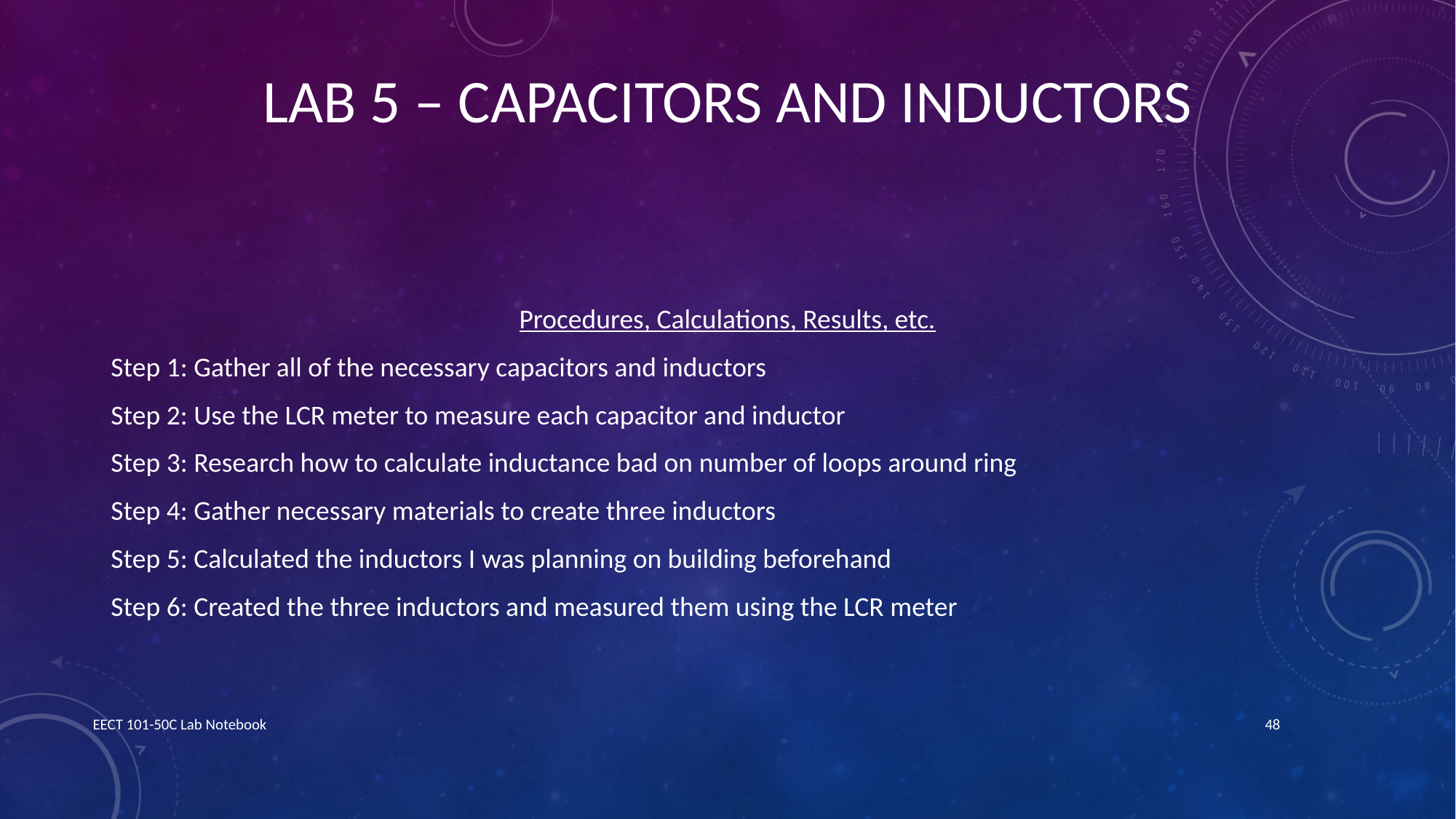

# Lab 5 – capacitors and inductors
Procedures, Calculations, Results, etc.
Step 1: Gather all of the necessary capacitors and inductors
Step 2: Use the LCR meter to measure each capacitor and inductor
Step 3: Research how to calculate inductance bad on number of loops around ring
Step 4: Gather necessary materials to create three inductors
Step 5: Calculated the inductors I was planning on building beforehand
Step 6: Created the three inductors and measured them using the LCR meter
EECT 101-50C Lab Notebook
48